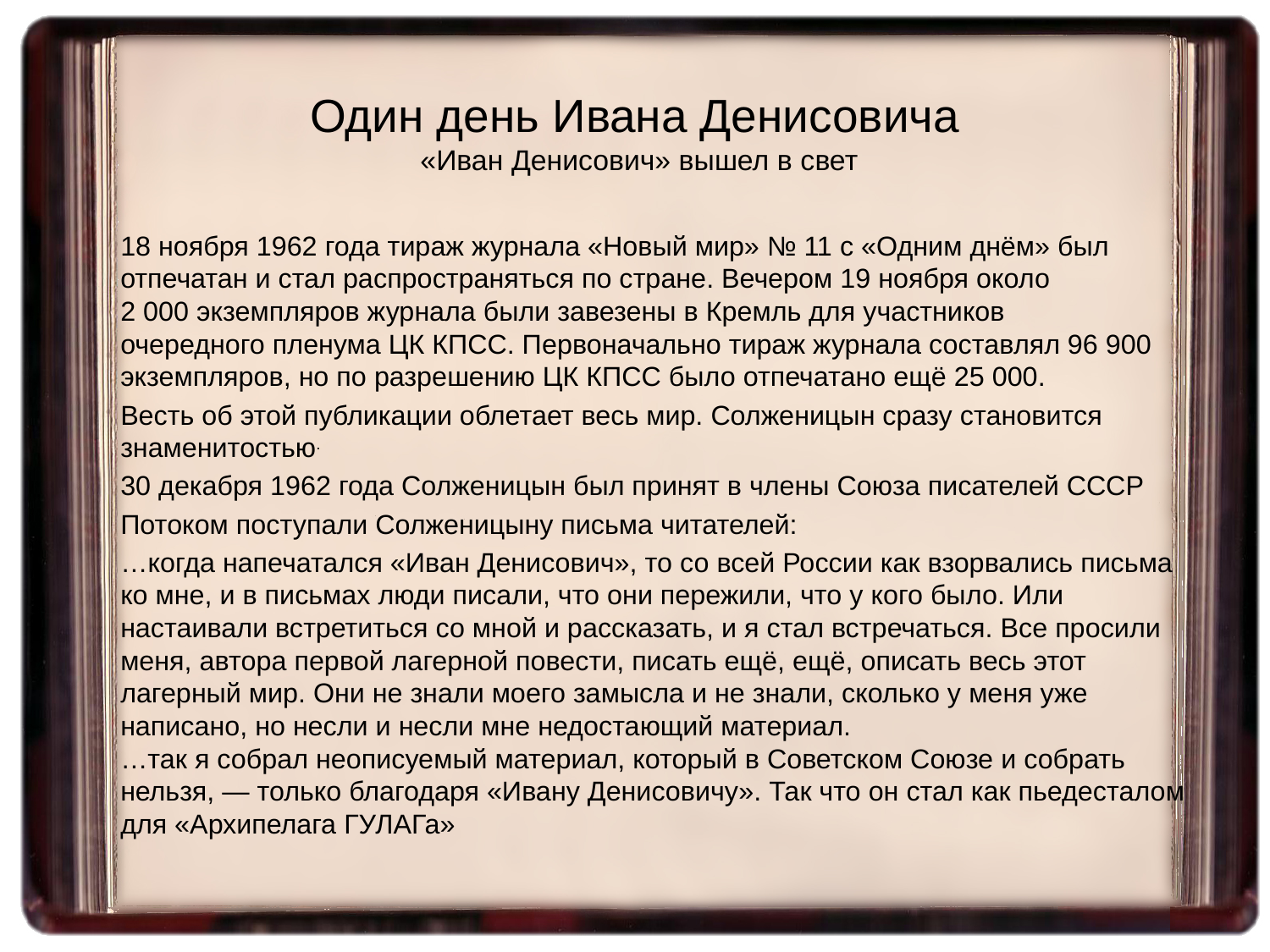

# Один день Ивана Денисовича «Иван Денисович» вышел в свет
	18 ноября 1962 года тираж журнала «Новый мир» № 11 с «Одним днём» был отпечатан и стал распространяться по стране. Вечером 19 ноября около 2 000 экземпляров журнала были завезены в Кремль для участников очередного пленума ЦК КПСС. Первоначально тираж журнала составлял 96 900 экземпляров, но по разрешению ЦК КПСС было отпечатано ещё 25 000.
	Весть об этой публикации облетает весь мир. Солженицын сразу становится знаменитостью.
	30 декабря 1962 года Солженицын был принят в члены Союза писателей СССР
	Потоком поступали Солженицыну письма читателей:
	…когда напечатался «Иван Денисович», то со всей России как взорвались письма ко мне, и в письмах люди писали, что они пережили, что у кого было. Или настаивали встретиться со мной и рассказать, и я стал встречаться. Все просили меня, автора первой лагерной повести, писать ещё, ещё, описать весь этот лагерный мир. Они не знали моего замысла и не знали, сколько у меня уже написано, но несли и несли мне недостающий материал.
…так я собрал неописуемый материал, который в Советском Союзе и собрать нельзя, — только благодаря «Ивану Денисовичу». Так что он стал как пьедесталом для «Архипелага ГУЛАГа»